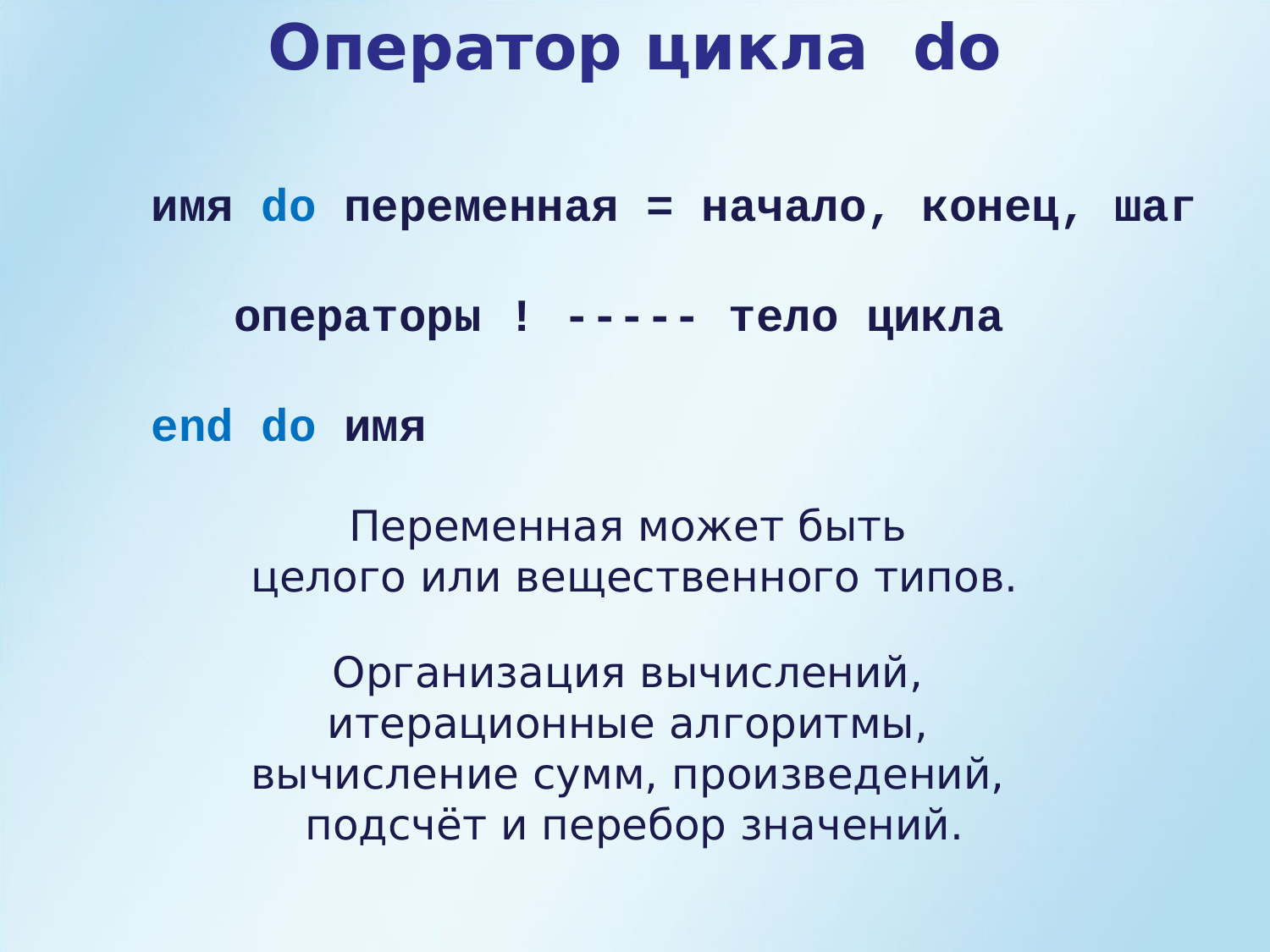

Оператор цикла  do
имя do переменная = начало, конец, шаг

   операторы ! ----- тело цикла

end do имя
Переменная может быть
целого или вещественного типов.
Организация вычислений,
итерационные алгоритмы,
вычисление сумм, произведений,
подсчёт и перебор значений.